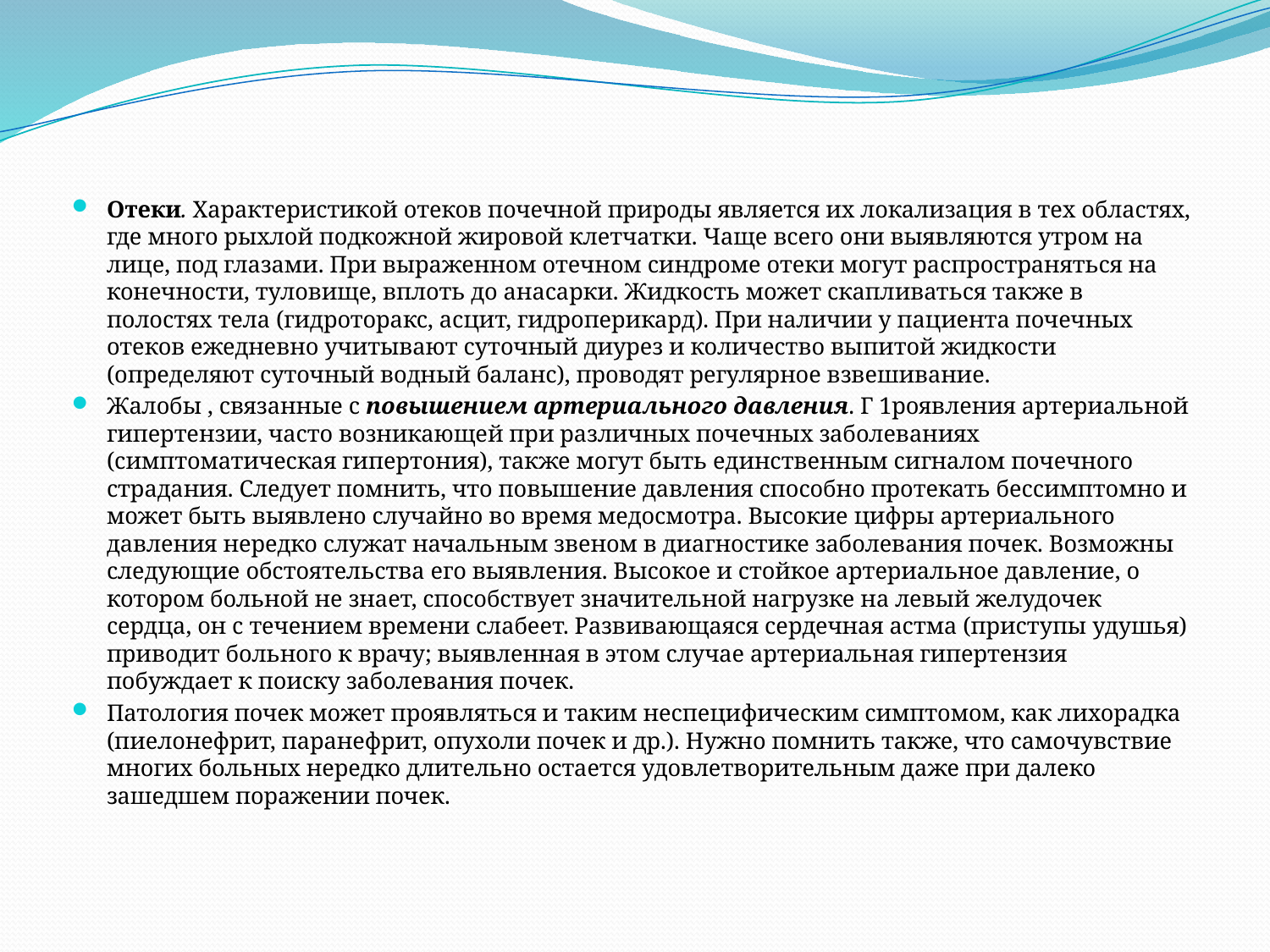

Отеки. Характеристикой отеков почечной природы является их локализация в тех областях, где много рыхлой подкожной жировой клетчатки. Чаще всего они выявляются утром на лице, под глазами. При выраженном отечном синдроме отеки могут распространяться на конечности, туловище, вплоть до анасарки. Жидкость может скапливаться также в полостях тела (гидроторакс, асцит, гидроперикард). При наличии у пациента почечных отеков ежедневно учитывают суточный диурез и количество выпитой жидкости (определяют суточный водный баланс), проводят регулярное взвешивание.
Жалобы , связанные с повышением артериального давления. Г 1роявления артериальной гипертензии, часто возникающей при различных почечных заболеваниях (симптоматическая гипертония), также могут быть единственным сигналом почечного страдания. Следует помнить, что повышение давления способно протекать бессимптомно и может быть выявлено случайно во время медосмотра. Высокие цифры артериального давления нередко служат начальным звеном в диагностике заболевания почек. Возможны следующие обстоятельства его выявления. Высокое и стойкое артериальное давление, о котором больной не знает, способствует значительной нагрузке на левый желудочек сердца, он с течением времени слабеет. Развивающаяся сердечная астма (приступы удушья) приводит больного к врачу; выявленная в этом случае артериальная гипертензия побуждает к поиску заболевания почек.
Патология почек может проявляться и таким неспецифическим симптомом, как лихорадка (пиелонефрит, паранефрит, опухоли почек и др.). Нужно помнить также, что самочувствие многих больных нередко длительно остается удовлетворительным даже при далеко зашедшем поражении почек.